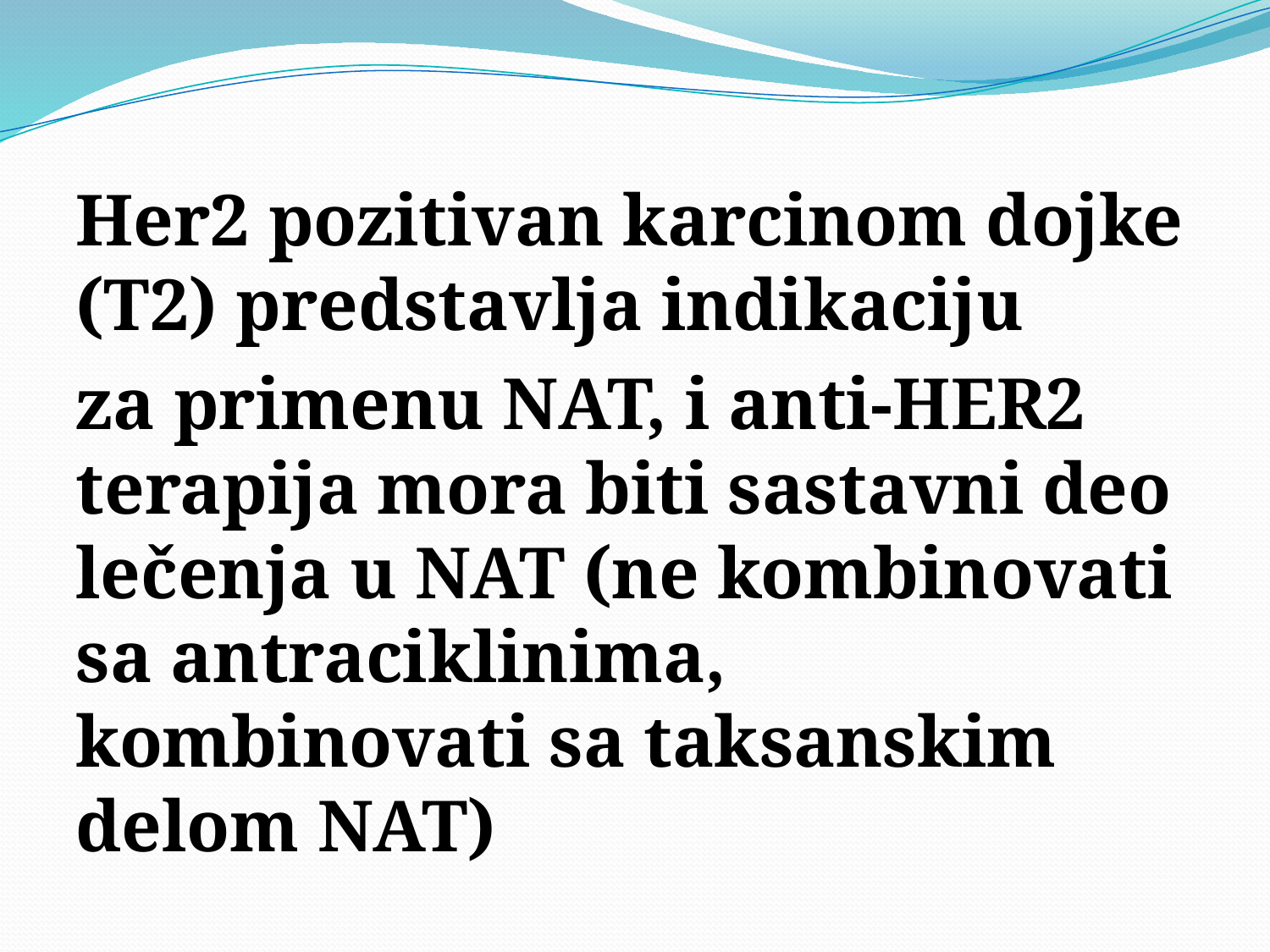

Her2 pozitivan karcinom dojke (T2) predstavlja indikaciju
za primenu NAT, i anti-HER2 terapija mora biti sastavni deo lečenja u NAT (ne kombinovati sa antraciklinima, kombinovati sa taksanskim delom NAT)